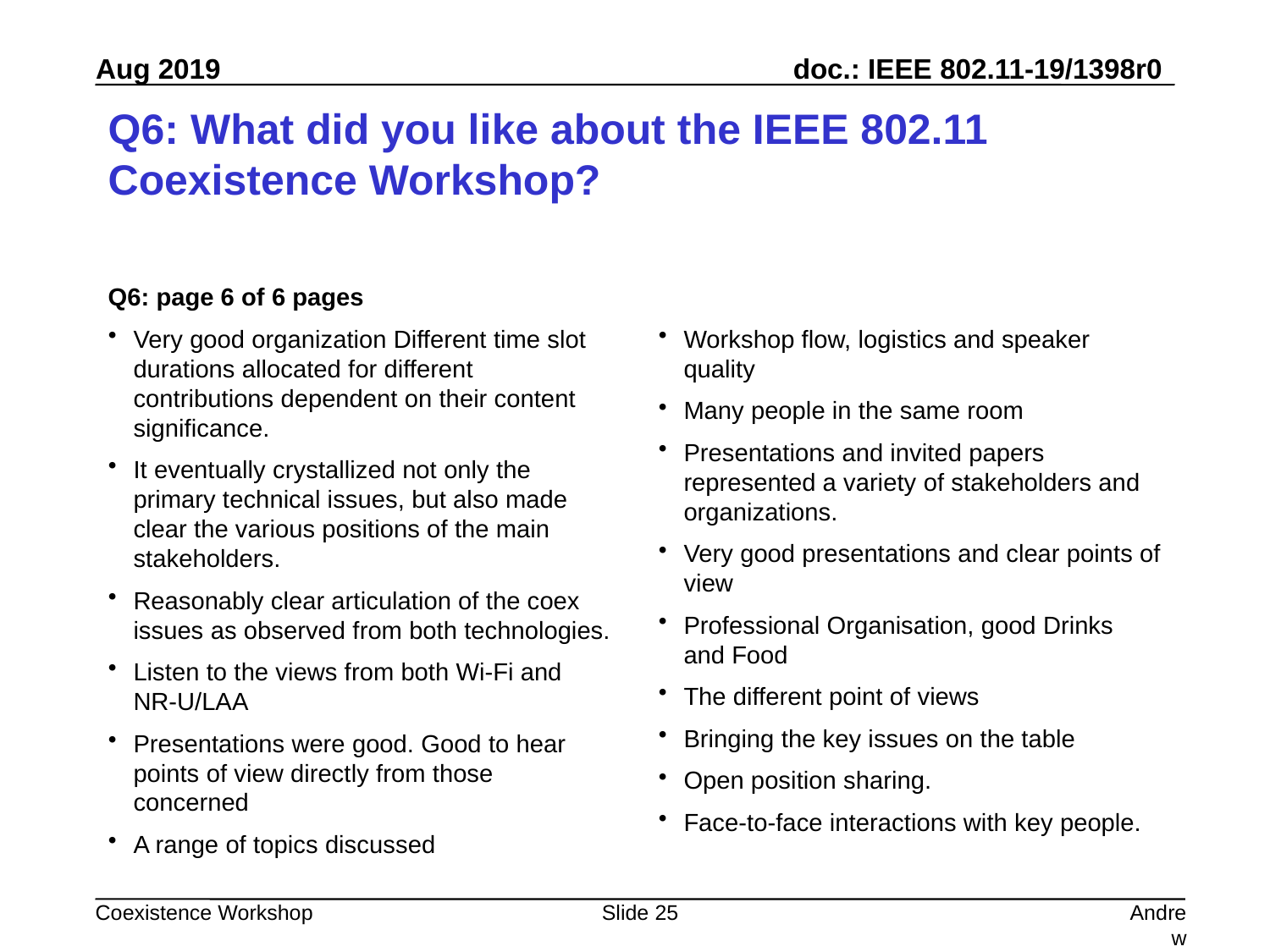

# Q6: What did you like about the IEEE 802.11 Coexistence Workshop?
Q6: page 6 of 6 pages
Very good organization Different time slot durations allocated for different contributions dependent on their content significance.
It eventually crystallized not only the primary technical issues, but also made clear the various positions of the main stakeholders.
Reasonably clear articulation of the coex issues as observed from both technologies.
Listen to the views from both Wi-Fi and NR-U/LAA
Presentations were good. Good to hear points of view directly from those concerned
A range of topics discussed

Workshop flow, logistics and speaker quality
Many people in the same room
Presentations and invited papers represented a variety of stakeholders and organizations.
Very good presentations and clear points of view
Professional Organisation, good Drinks and Food
The different point of views
Bringing the key issues on the table
Open position sharing.
Face-to-face interactions with key people.

Slide 25
Andrew Myles, Cisco